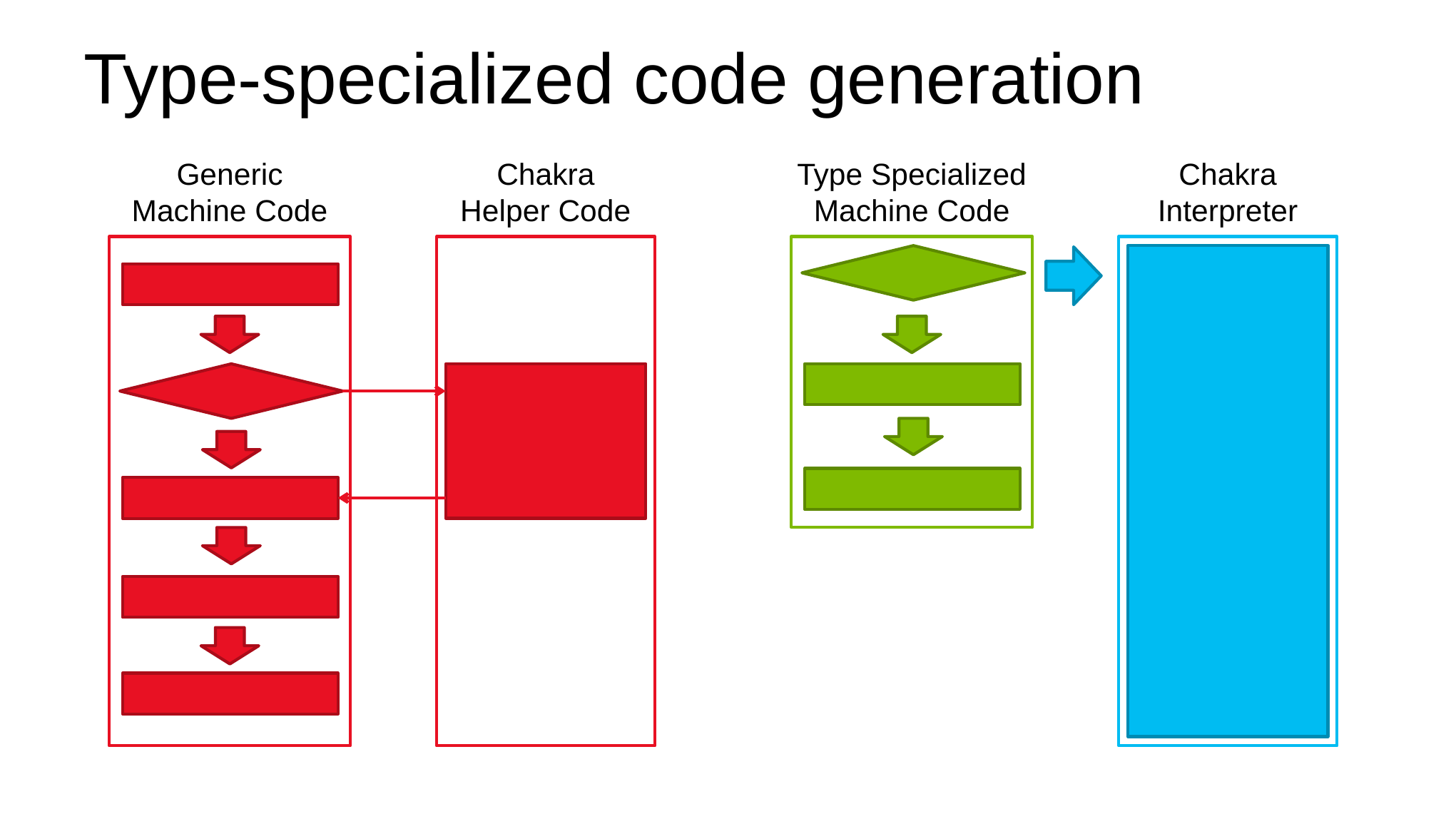

# Type-specialized code generation
Chakra
Helper Code
Generic
Machine Code

Chakra
Interpreter

Type Specialized
Machine Code